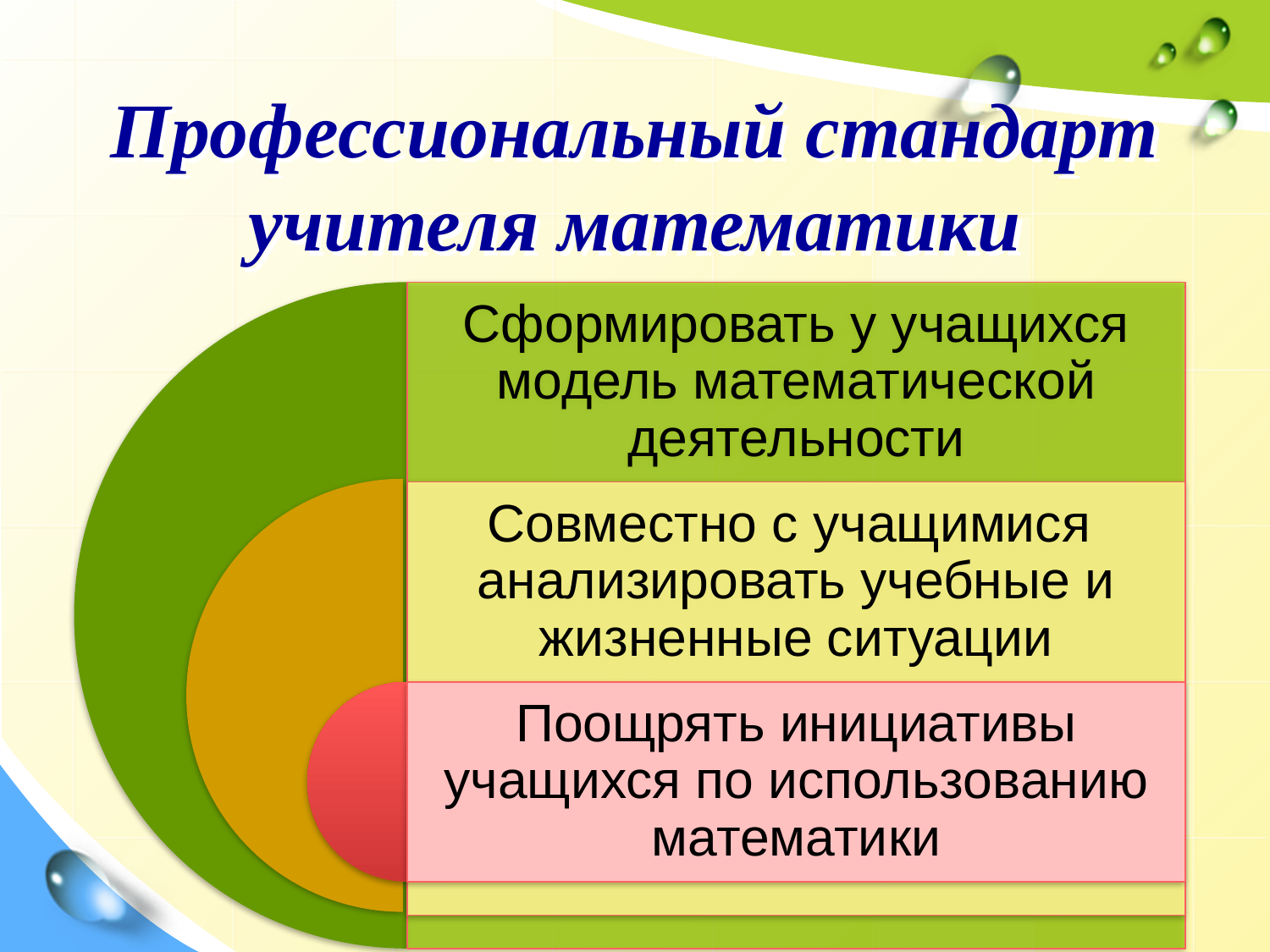

# Профессиональный стандарт учителя математики
Сформировать у учащихся модель математической деятельности
Совместно с учащимися  анализировать учебные и жизненные ситуации
Поощрять инициативы учащихся по использованию математики